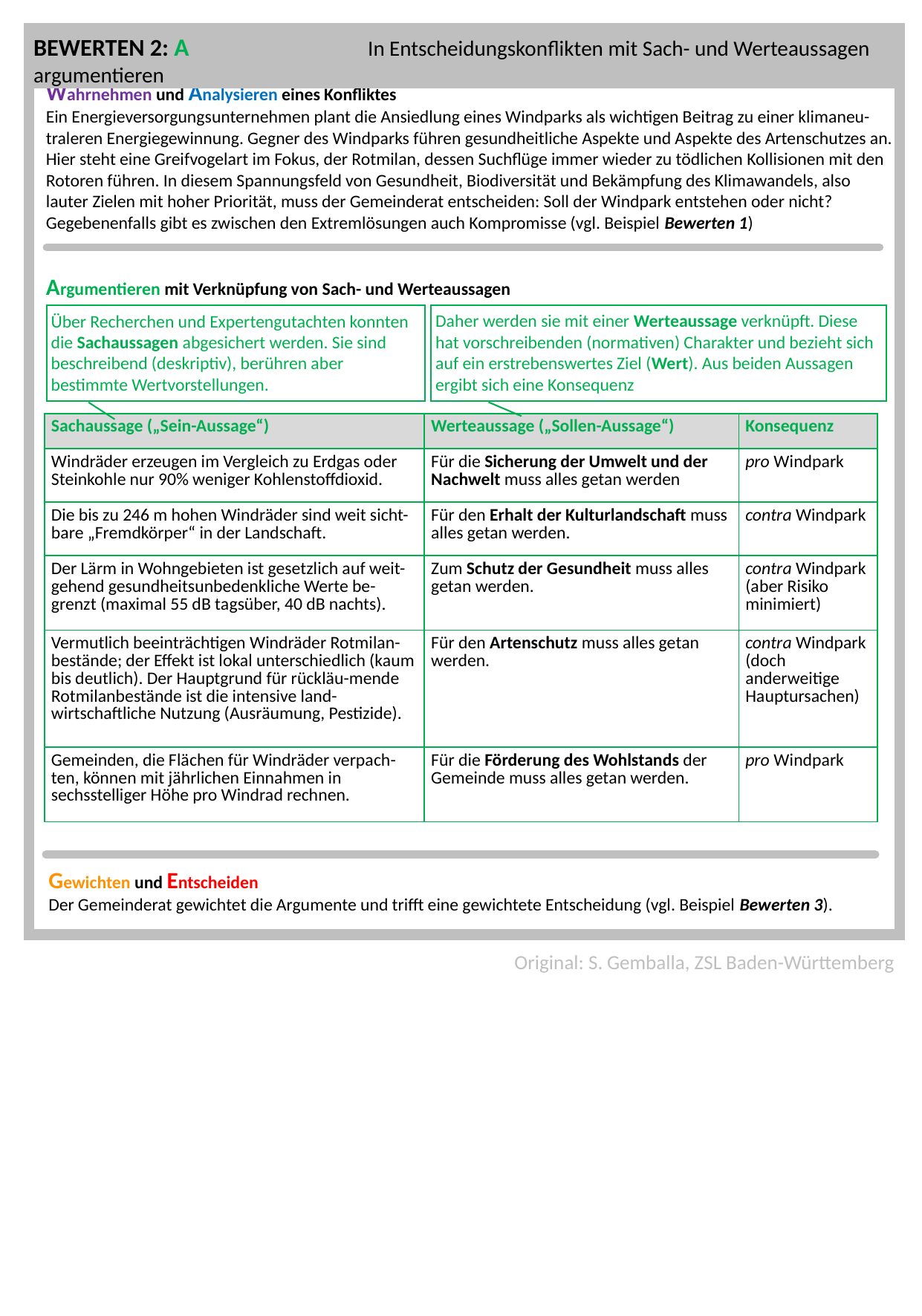

BEWERTEN 2: A  		In Entscheidungskonflikten mit Sach- und Werteaussagen argumentieren

Wahrnehmen und Analysieren eines Konfliktes
Ein Energieversorgungsunternehmen plant die Ansiedlung eines Windparks als wichtigen Beitrag zu einer klimaneu-traleren Energiegewinnung. Gegner des Windparks führen gesundheitliche Aspekte und Aspekte des Artenschutzes an. Hier steht eine Greifvogelart im Fokus, der Rotmilan, dessen Suchflüge immer wieder zu tödlichen Kollisionen mit den Rotoren führen. In diesem Spannungsfeld von Gesundheit, Biodiversität und Bekämpfung des Klimawandels, also lauter Zielen mit hoher Priorität, muss der Gemeinderat entscheiden: Soll der Windpark entstehen oder nicht? Gegebenenfalls gibt es zwischen den Extremlösungen auch Kompromisse (vgl. Beispiel Bewerten 1)
Argumentieren mit Verknüpfung von Sach- und Werteaussagen
Daher werden sie mit einer Werteaussage verknüpft. Diese hat vorschreibenden (normativen) Charakter und bezieht sich auf ein erstrebenswertes Ziel (Wert). Aus beiden Aussagen ergibt sich eine Konsequenz
Über Recherchen und Expertengutachten konnten die Sachaussagen abgesichert werden. Sie sind beschreibend (deskriptiv), berühren aber bestimmte Wertvorstellungen.
| Sachaussage („Sein-Aussage“) | Werteaussage („Sollen-Aussage“) | Konsequenz |
| --- | --- | --- |
| Windräder erzeugen im Vergleich zu Erdgas oder Steinkohle nur 90% weniger Kohlenstoffdioxid. | Für die Sicherung der Umwelt und der Nachwelt muss alles getan werden | pro Windpark |
| Die bis zu 246 m hohen Windräder sind weit sicht-bare „Fremdkörper“ in der Landschaft. | Für den Erhalt der Kulturlandschaft muss alles getan werden. | contra Windpark |
| Der Lärm in Wohngebieten ist gesetzlich auf weit-gehend gesundheitsunbedenkliche Werte be-grenzt (maximal 55 dB tagsüber, 40 dB nachts). | Zum Schutz der Gesundheit muss alles getan werden. | contra Windpark (aber Risiko minimiert) |
| Vermutlich beeinträchtigen Windräder Rotmilan-bestände; der Effekt ist lokal unterschiedlich (kaum bis deutlich). Der Hauptgrund für rückläu-mende Rotmilanbestände ist die intensive land-wirtschaftliche Nutzung (Ausräumung, Pestizide). | Für den Artenschutz muss alles getan werden. | contra Windpark (doch anderweitige Hauptursachen) |
| Gemeinden, die Flächen für Windräder verpach-ten, können mit jährlichen Einnahmen in sechsstelliger Höhe pro Windrad rechnen. | Für die Förderung des Wohlstands der Gemeinde muss alles getan werden. | pro Windpark |
Gewichten und Entscheiden
Der Gemeinderat gewichtet die Argumente und trifft eine gewichtete Entscheidung (vgl. Beispiel Bewerten 3).
Original: S. Gemballa, ZSL Baden-Württemberg